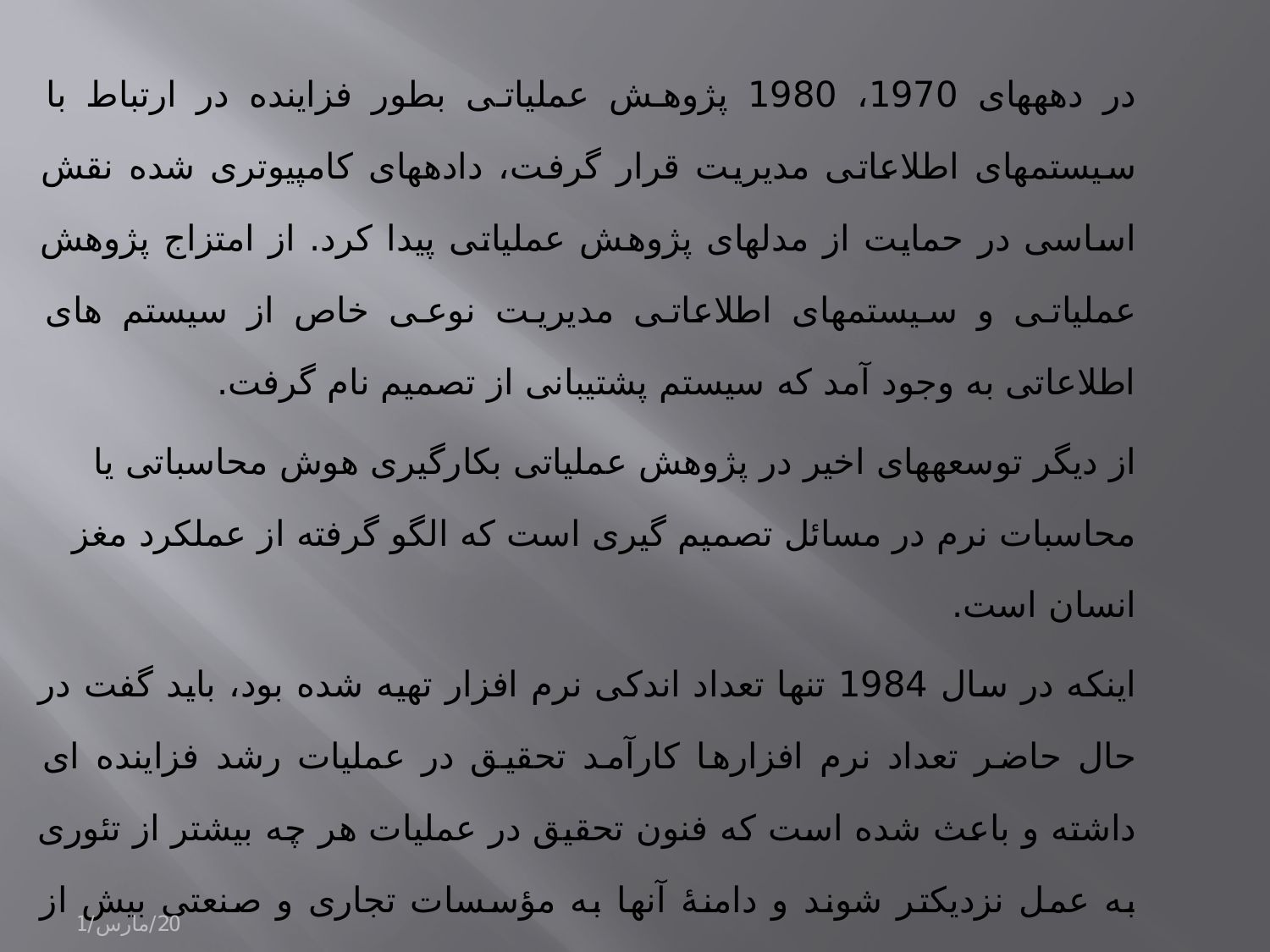

در دهه­های 1970، 1980 پژوهش عملیاتی بطور فزاینده در ارتباط با سیستم­های اطلاعاتی مدیریت قرار گرفت، داده­های کامپیوتری شده نقش اساسی در حمایت از مدل­های پژوهش عملیاتی پیدا کرد. از امتزاج پژوهش عملیاتی و سیستم­های اطلاعاتی مدیریت نوعی خاص از سیستم های اطلاعاتی به وجود آمد که سیستم پشتیبانی از تصمیم نام گرفت.
از دیگر توسعه­های اخیر در پژوهش عملیاتی بکارگیری هوش محاسباتی یا محاسبات نرم در مسائل تصمیم گیری است که الگو گرفته از عملکرد مغز انسان است.
اینکه در سال 1984 تنها تعداد اندکی نرم افزار تهیه شده بود، باید گفت در حال حاضر تعداد نرم افزارها کارآمد تحقیق در عملیات رشد فزاینده ای داشته و باعث شده است که فنون تحقیق در عملیات هر چه بیشتر از تئوری به عمل نزدیکتر شوند و دامنۀ آنها به مؤسسات تجاری و صنعتی بیش از پیش کشیده شود.

20/مارس/1